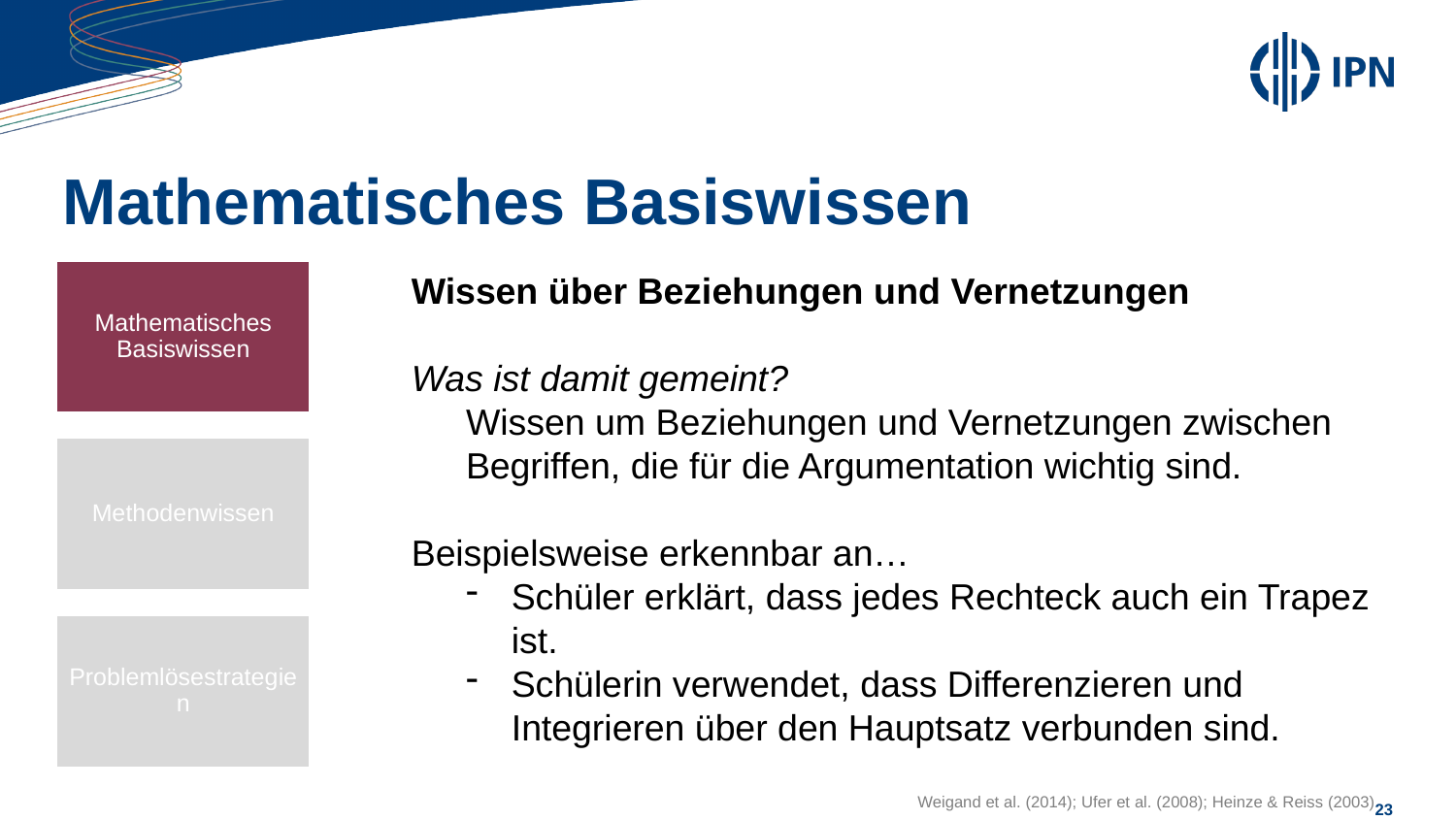

# Mathematisches Basiswissen
Wissen über Beziehungen und Vernetzungen

Was ist damit gemeint?
Wissen um Beziehungen und Vernetzungen zwischen Begriffen, die für die Argumentation wichtig sind.

Beispielsweise erkennbar an…
Schüler erklärt, dass jedes Rechteck auch ein Trapez ist.
Schülerin verwendet, dass Differenzieren und Integrieren über den Hauptsatz verbunden sind.

Weigand et al. (2014); Ufer et al. (2008); Heinze & Reiss (2003)
Mathematisches Basiswissen
Methodenwissen
Problemlösestrategien

23